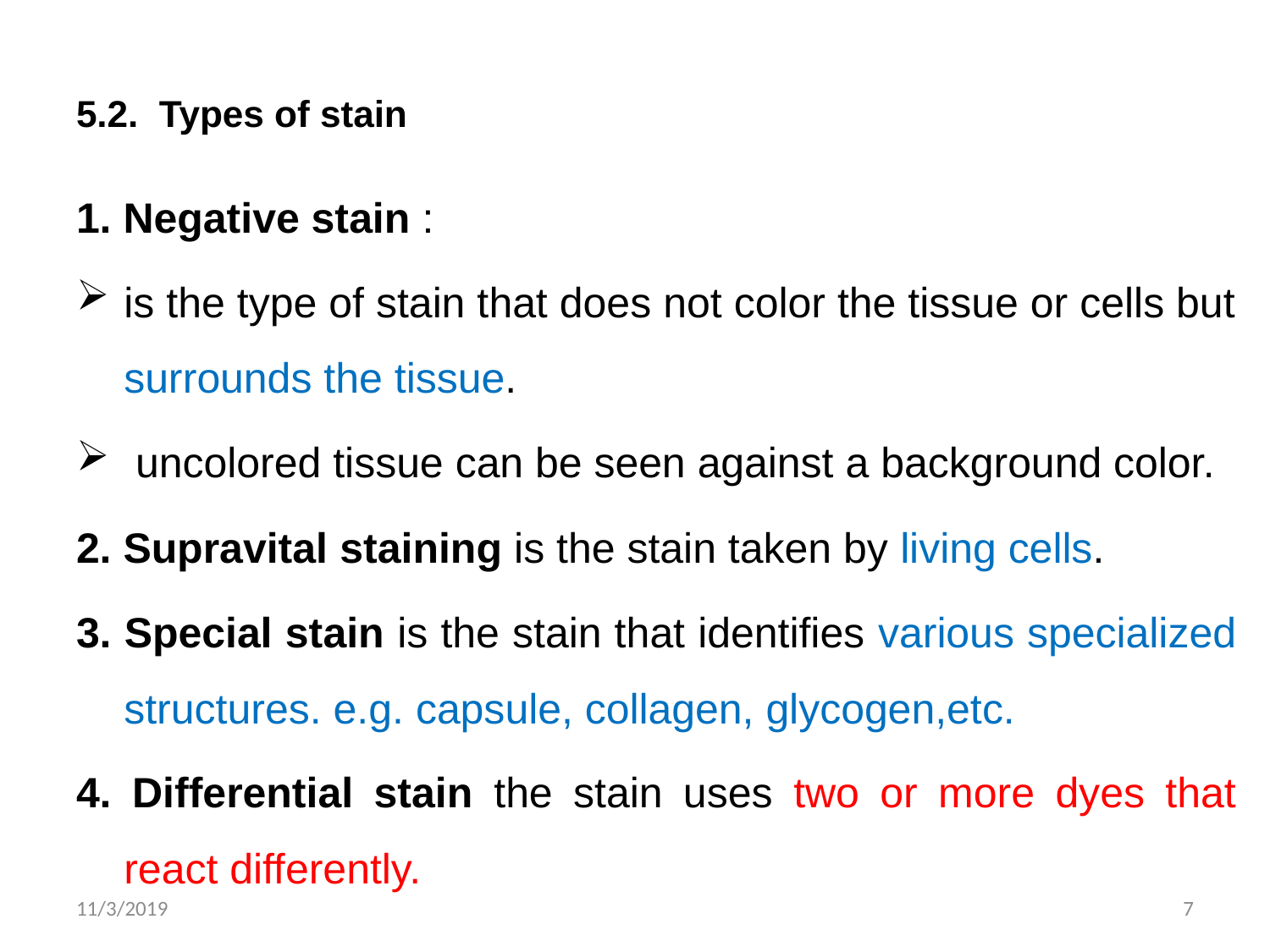

# 5.2.  Types of stain
1. Negative stain :
is the type of stain that does not color the tissue or cells but surrounds the tissue.
 uncolored tissue can be seen against a background color.
2. Supravital staining is the stain taken by living cells.
3. Special stain is the stain that identifies various specialized structures. e.g. capsule, collagen, glycogen,etc.
4. Differential stain the stain uses two or more dyes that react differently.

11/3/2019
7